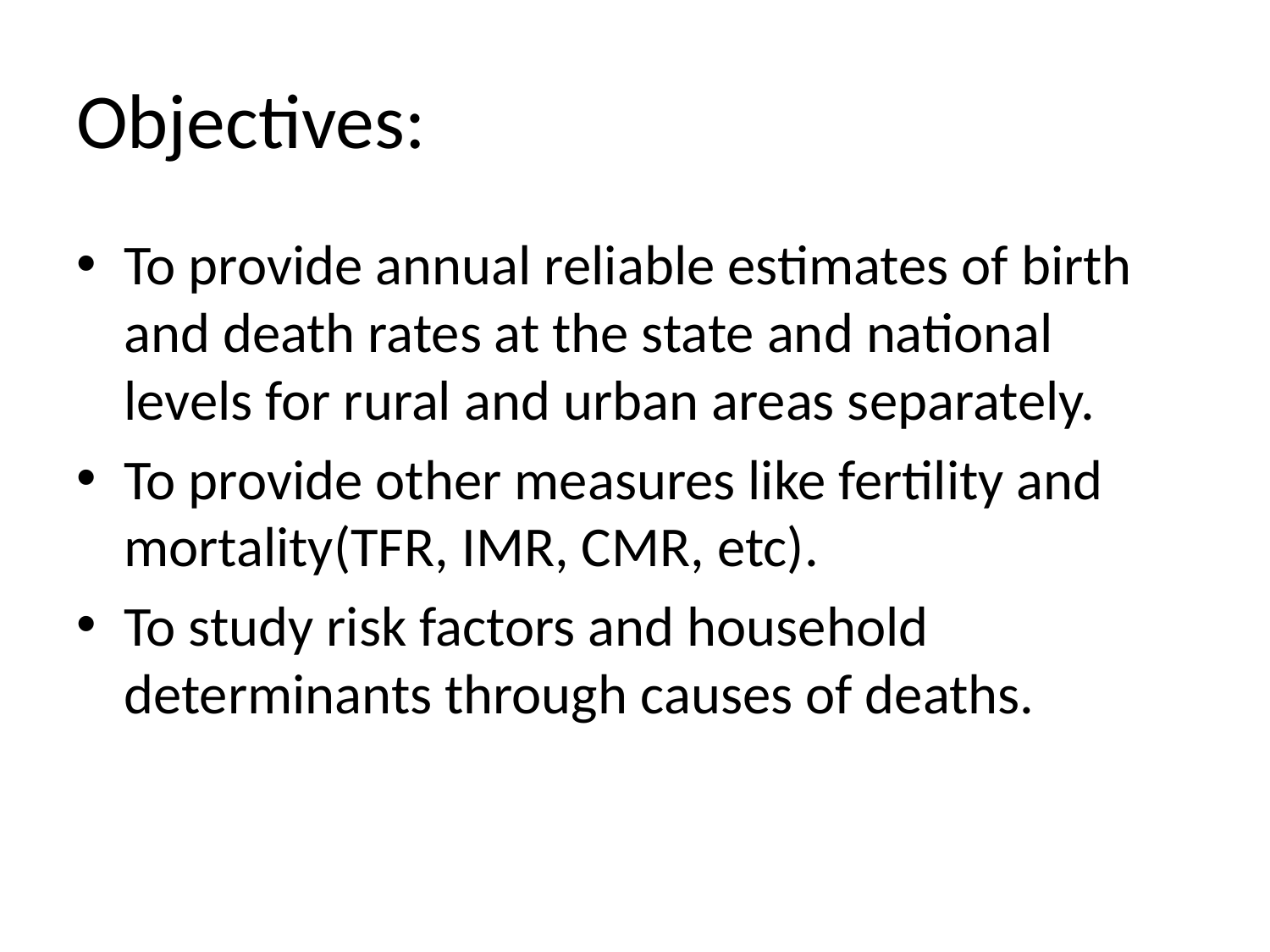

# Objectives:
To provide annual reliable estimates of birth and death rates at the state and national levels for rural and urban areas separately.
To provide other measures like fertility and mortality(TFR, IMR, CMR, etc).
To study risk factors and household determinants through causes of deaths.